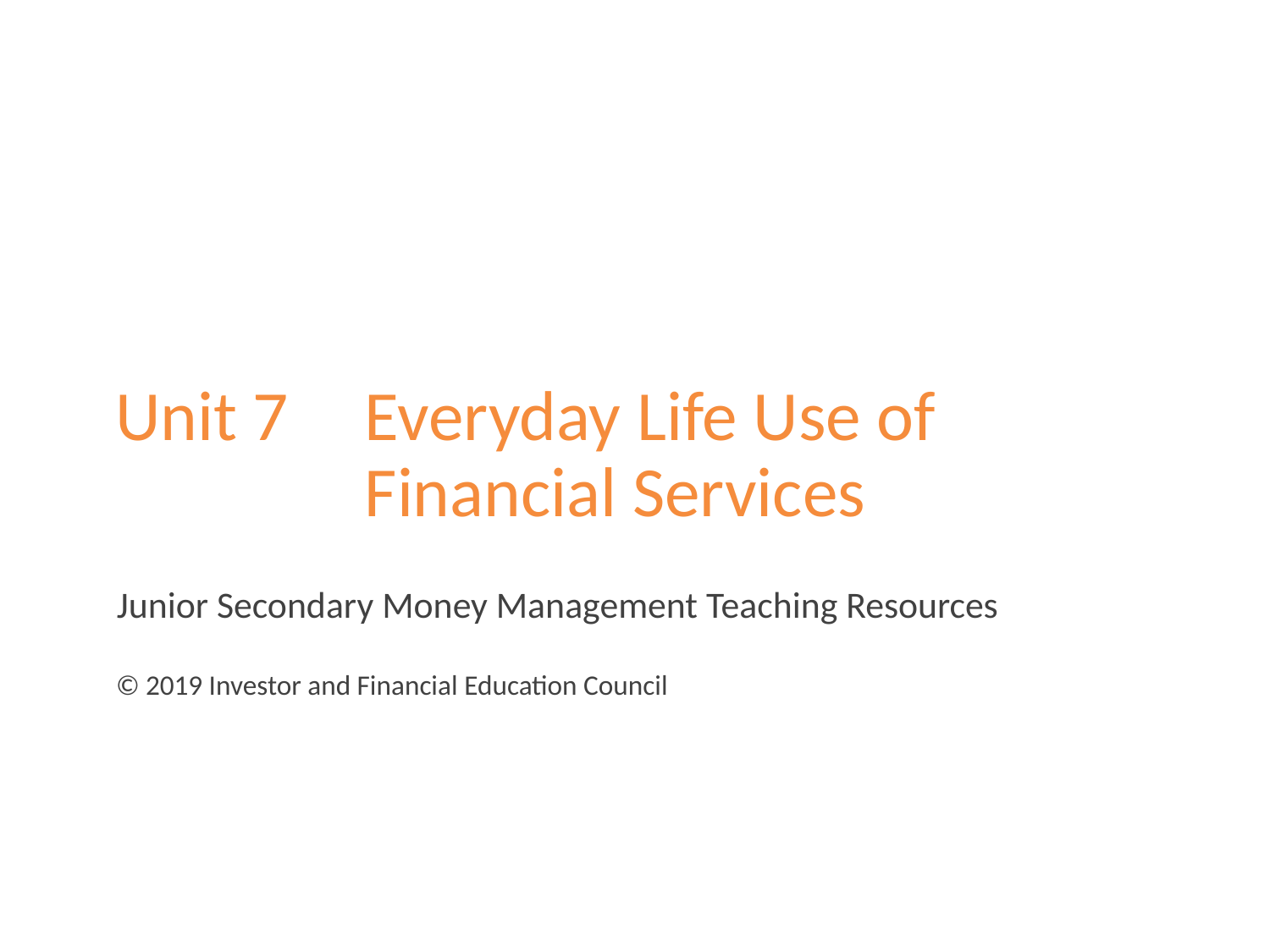

Unit 7	Everyday Life Use of Financial Services
Junior Secondary Money Management Teaching Resources
© 2019 Investor and Financial Education Council